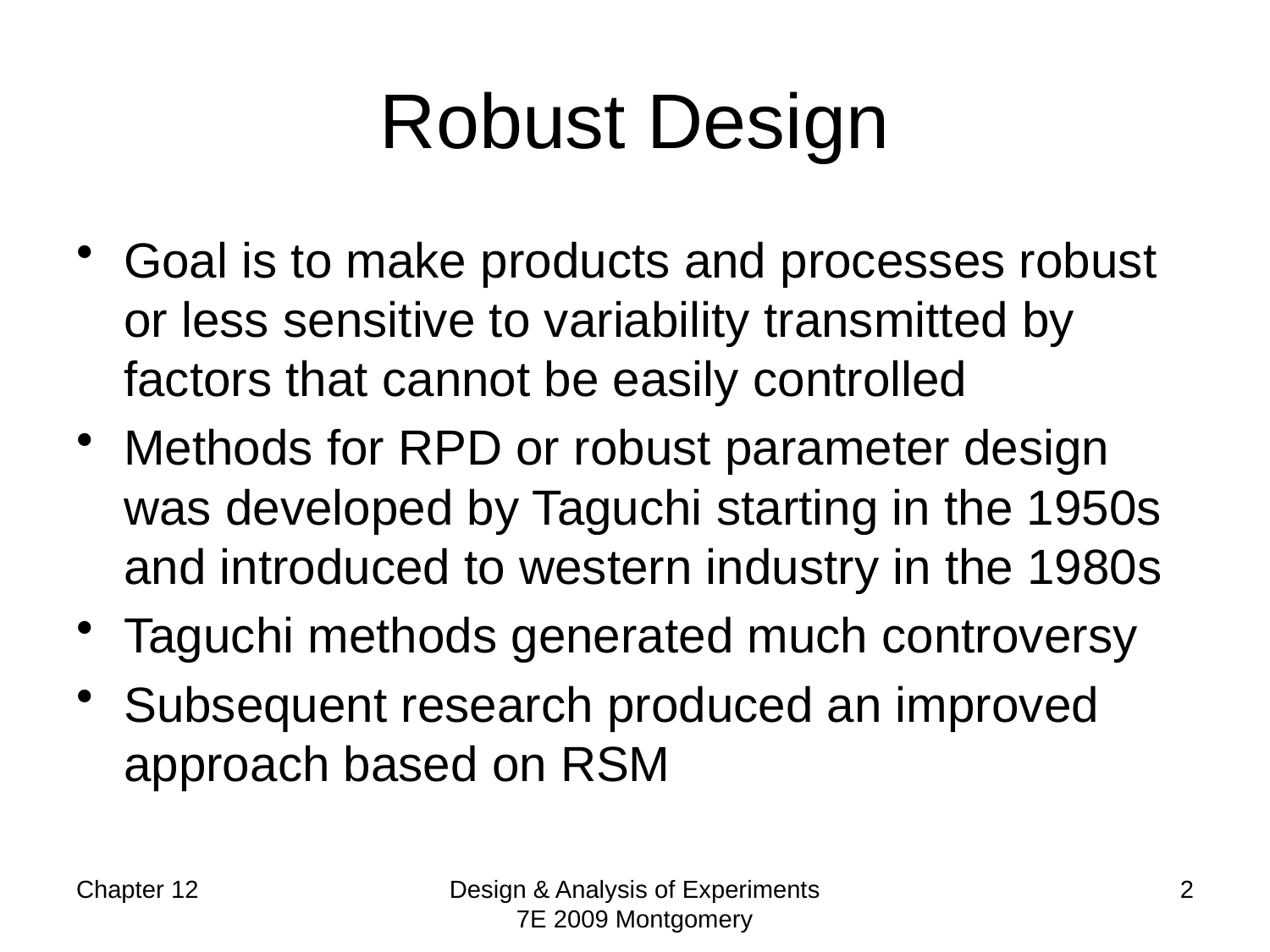

# Robust Design
Goal is to make products and processes robust or less sensitive to variability transmitted by factors that cannot be easily controlled
Methods for RPD or robust parameter design was developed by Taguchi starting in the 1950s and introduced to western industry in the 1980s
Taguchi methods generated much controversy
Subsequent research produced an improved approach based on RSM
Chapter 12
Design & Analysis of Experiments 7E 2009 Montgomery
2